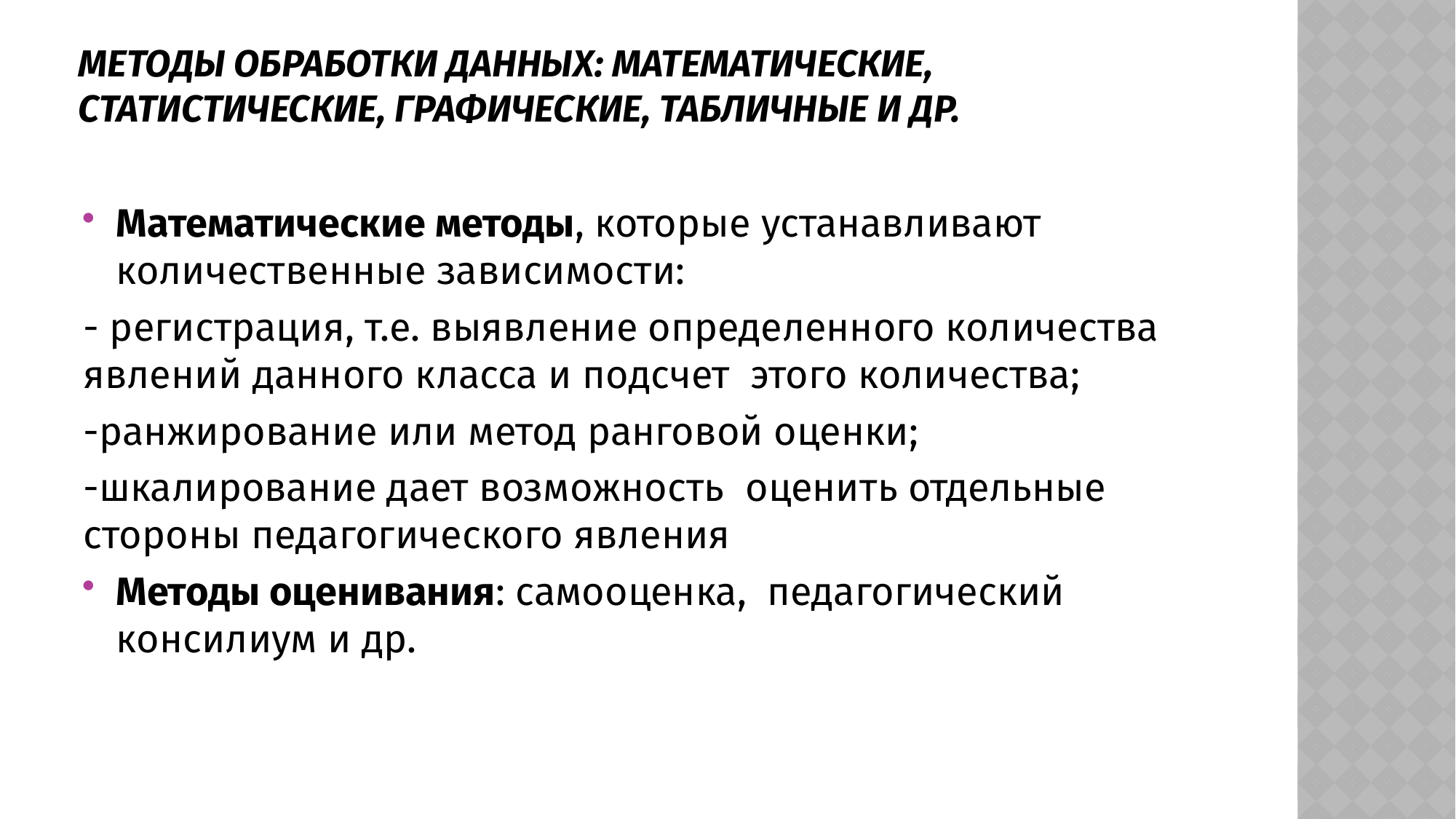

# Методы обработки данных: математические, статистические, графические, табличные и др.
Математические методы, которые устанавливают количественные зависимости:
- регистрация, т.е. выявление определенного количества явлений данного класса и подсчет  этого количества;
-ранжирование или метод ранговой оценки;
-шкалирование дает возможность  оценить отдельные стороны педагогического явления
Методы оценивания: самооценка,  педагогический консилиум и др.